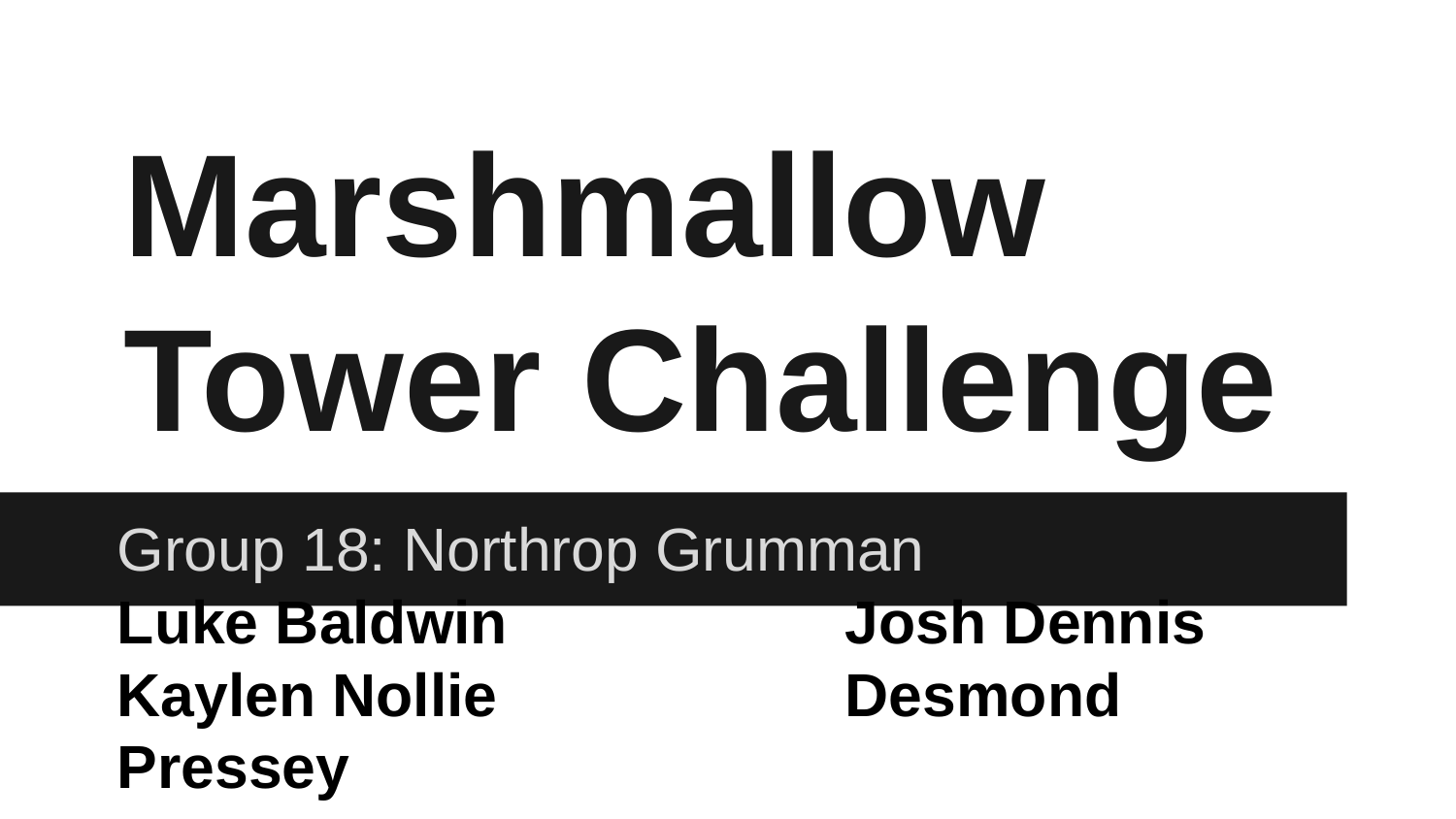

# Marshmallow Tower Challenge
Group 18: Northrop Grumman
Luke Baldwin			Josh Dennis
Kaylen Nollie			Desmond Pressey